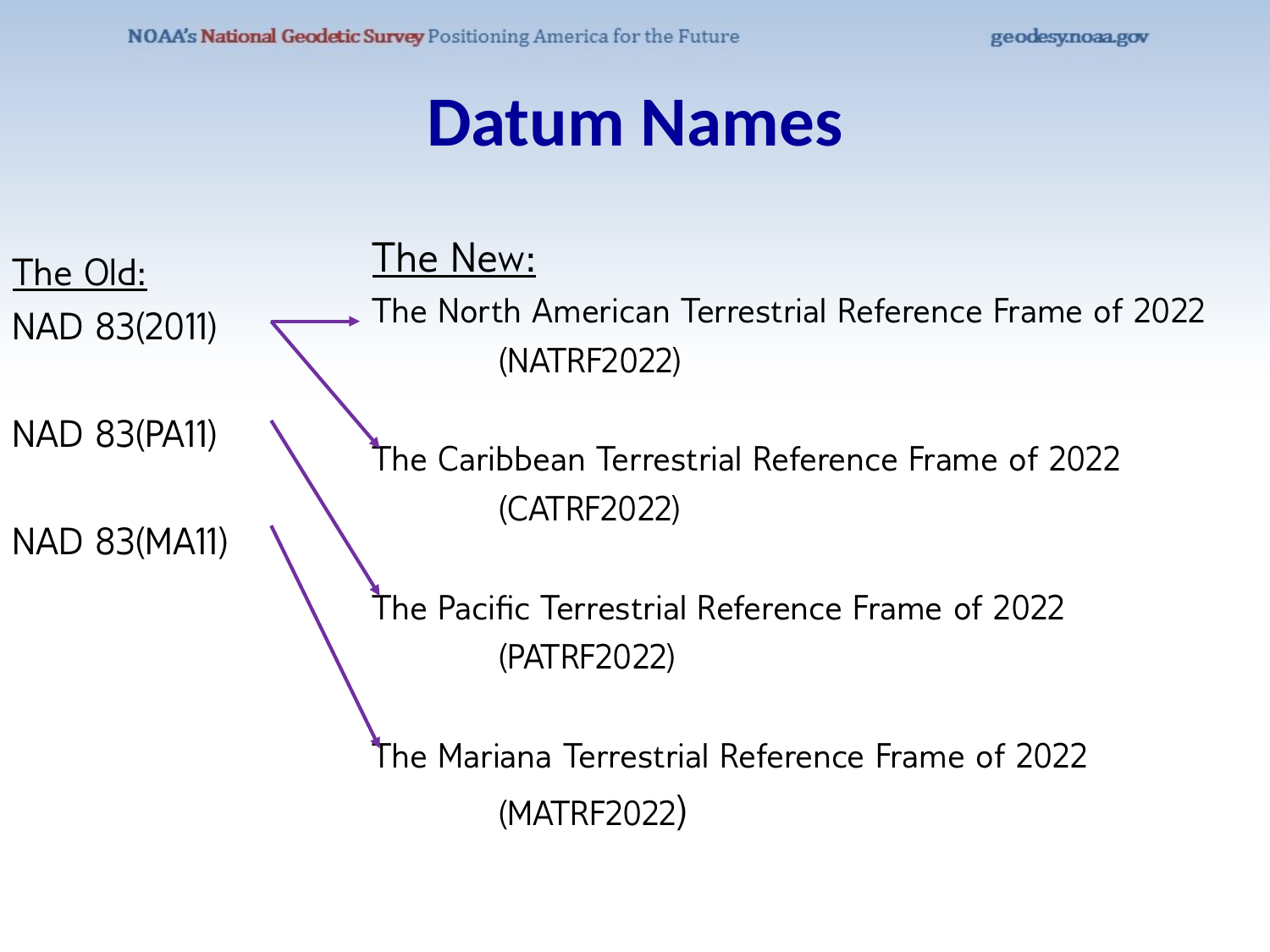

# Datum Names
The New:
The North American Terrestrial Reference Frame of 2022
	(NATRF2022)

The Caribbean Terrestrial Reference Frame of 2022
	(CATRF2022)

The Pacific Terrestrial Reference Frame of 2022
	(PATRF2022)

The Mariana Terrestrial Reference Frame of 2022
	(MATRF2022)

The Old:
NAD 83(2011)

NAD 83(PA11)

NAD 83(MA11)